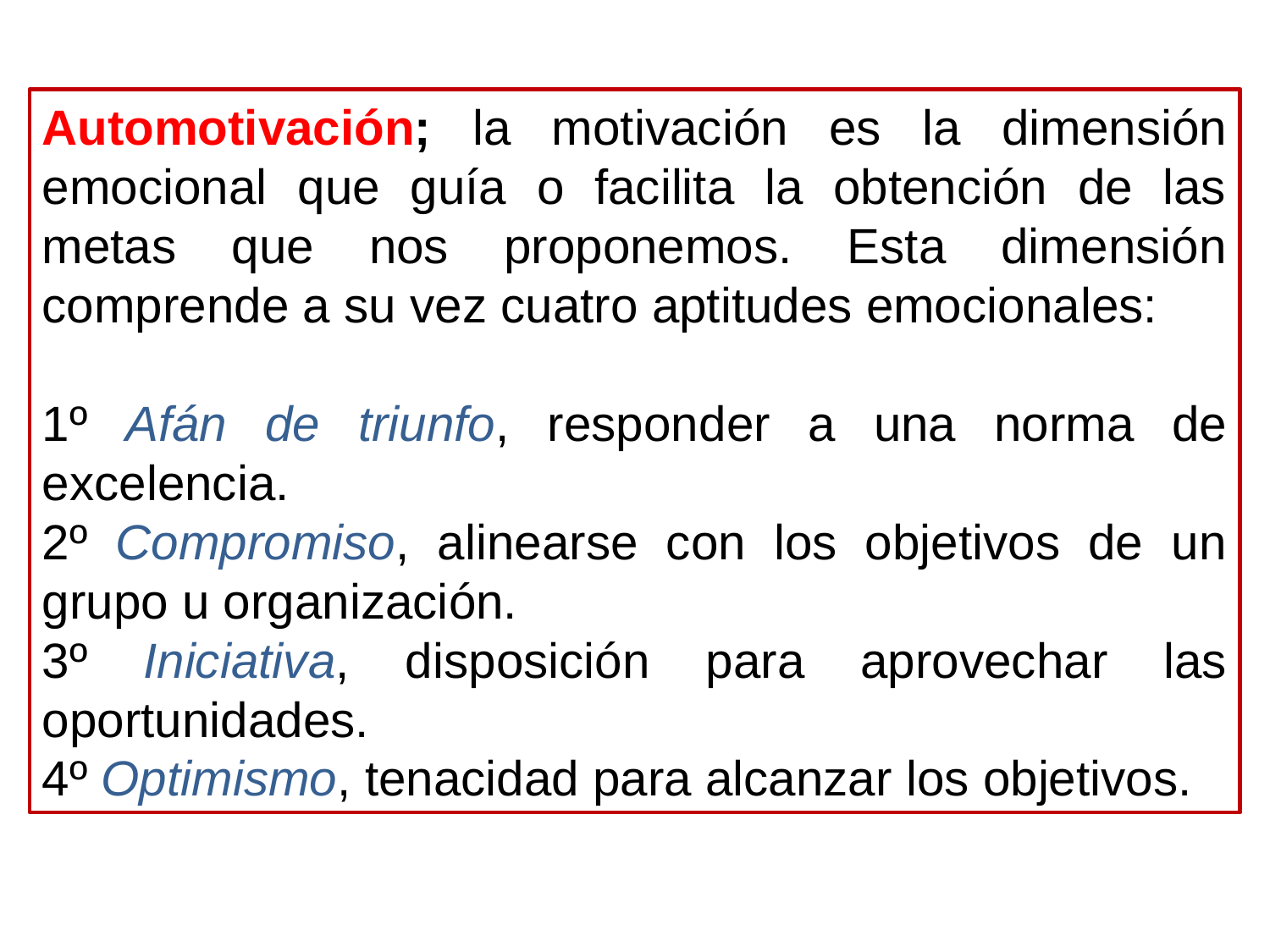

Automotivación; la motivación es la dimensión emocional que guía o facilita la obtención de las metas que nos proponemos. Esta dimensión comprende a su vez cuatro aptitudes emocionales:

1º Afán de triunfo, responder a una norma de excelencia.
2º Compromiso, alinearse con los objetivos de un grupo u organización.
3º Iniciativa, disposición para aprovechar las oportunidades.
4º Optimismo, tenacidad para alcanzar los objetivos.